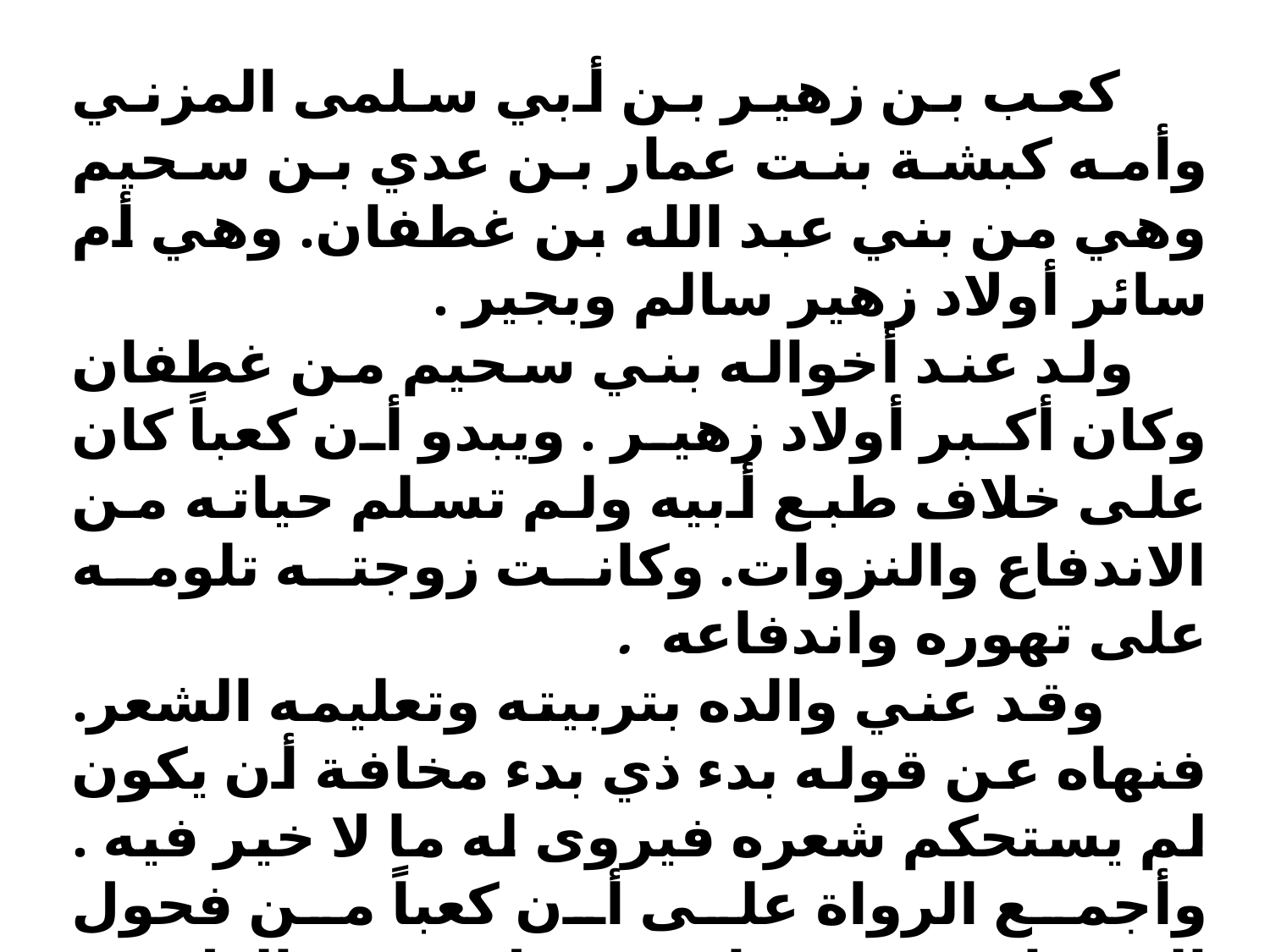

كعب بن زهير بن أبي سلمى المزني وأمه كبشة بنت عمار بن عدي بن سحيم وهي من بني عبد الله بن غطفان. وهي أم سائر أولاد زهير سالم وبجير .
     ولد عند أخواله بني سحيم من غطفان وكان أكبر أولاد زهير . ويبدو أن كعباً كان على خلاف طبع أبيه ولم تسلم حياته من الاندفاع والنزوات. وكانت زوجته تلومه على تهوره واندفاعه  .
       وقد عني والده بتربيته وتعليمه الشعر. فنهاه عن قوله بدء ذي بدء مخافة أن يكون لم يستحكم شعره فيروى له ما لا خير فيه . وأجمع الرواة على أن كعباً من فحول الشعراء ووضعه ابن سلام في الطبقة الثانية.